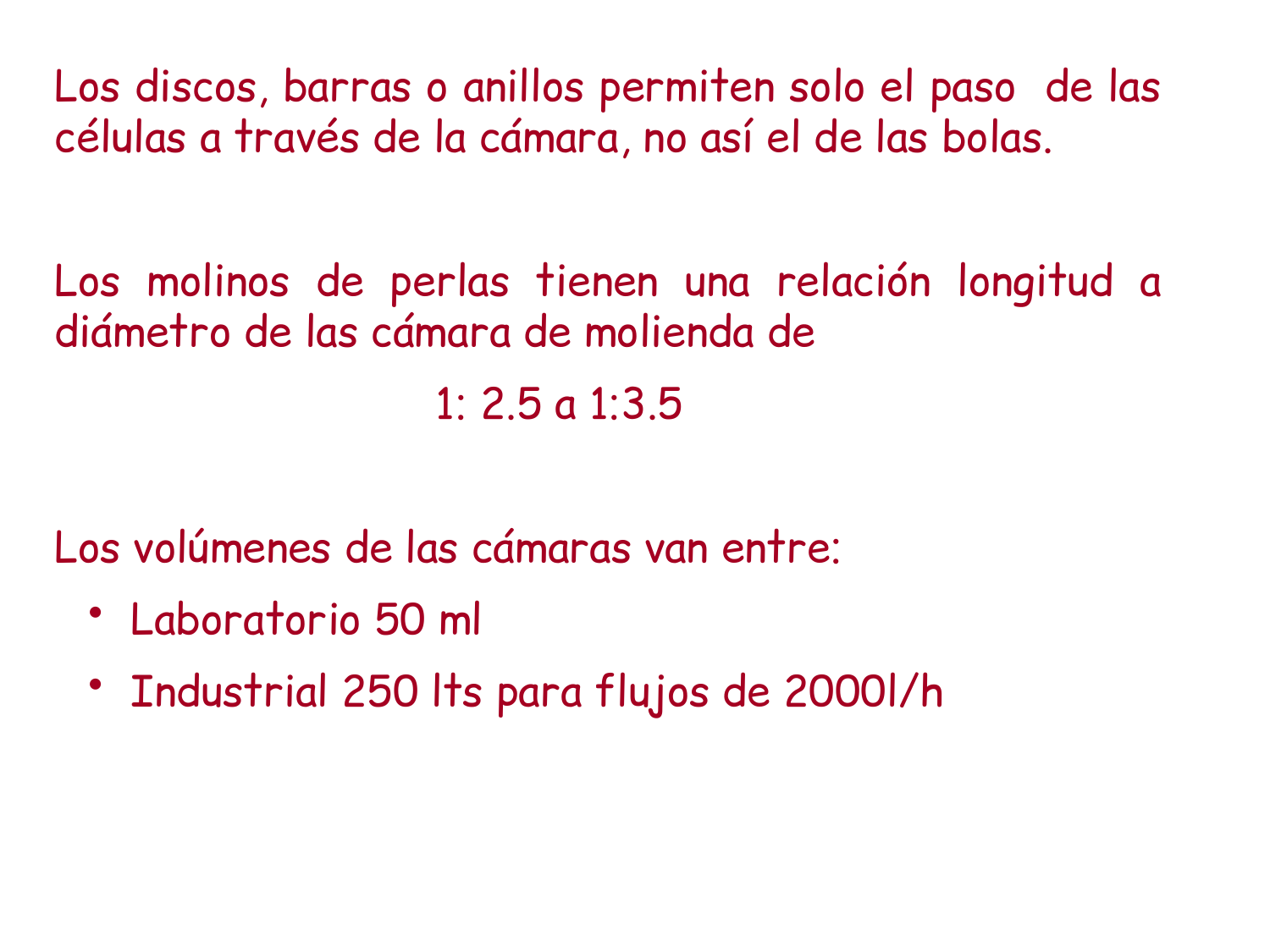

Los discos, barras o anillos permiten solo el paso  de las células a través de la cámara, no así el de las bolas.

Los molinos de perlas tienen una relación longitud a diámetro de las cámara de molienda de
			1: 2.5 a 1:3.5

Los volúmenes de las cámaras van entre:
 Laboratorio 50 ml
 Industrial 250 lts para flujos de 2000l/h